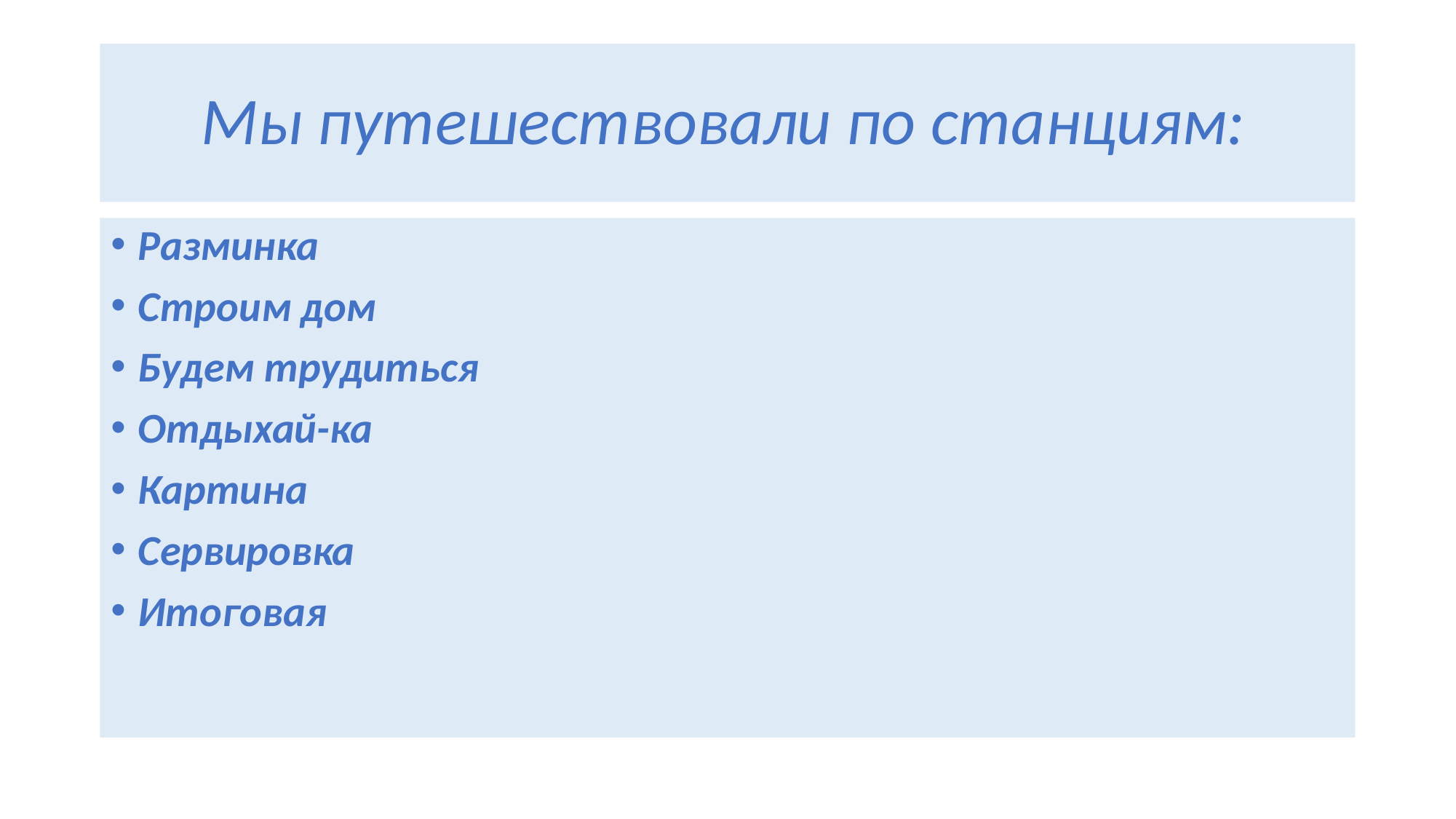

# Мы путешествовали по станциям:
Разминка
Строим дом
Будем трудиться
Отдыхай-ка
Картина
Сервировка
Итоговая